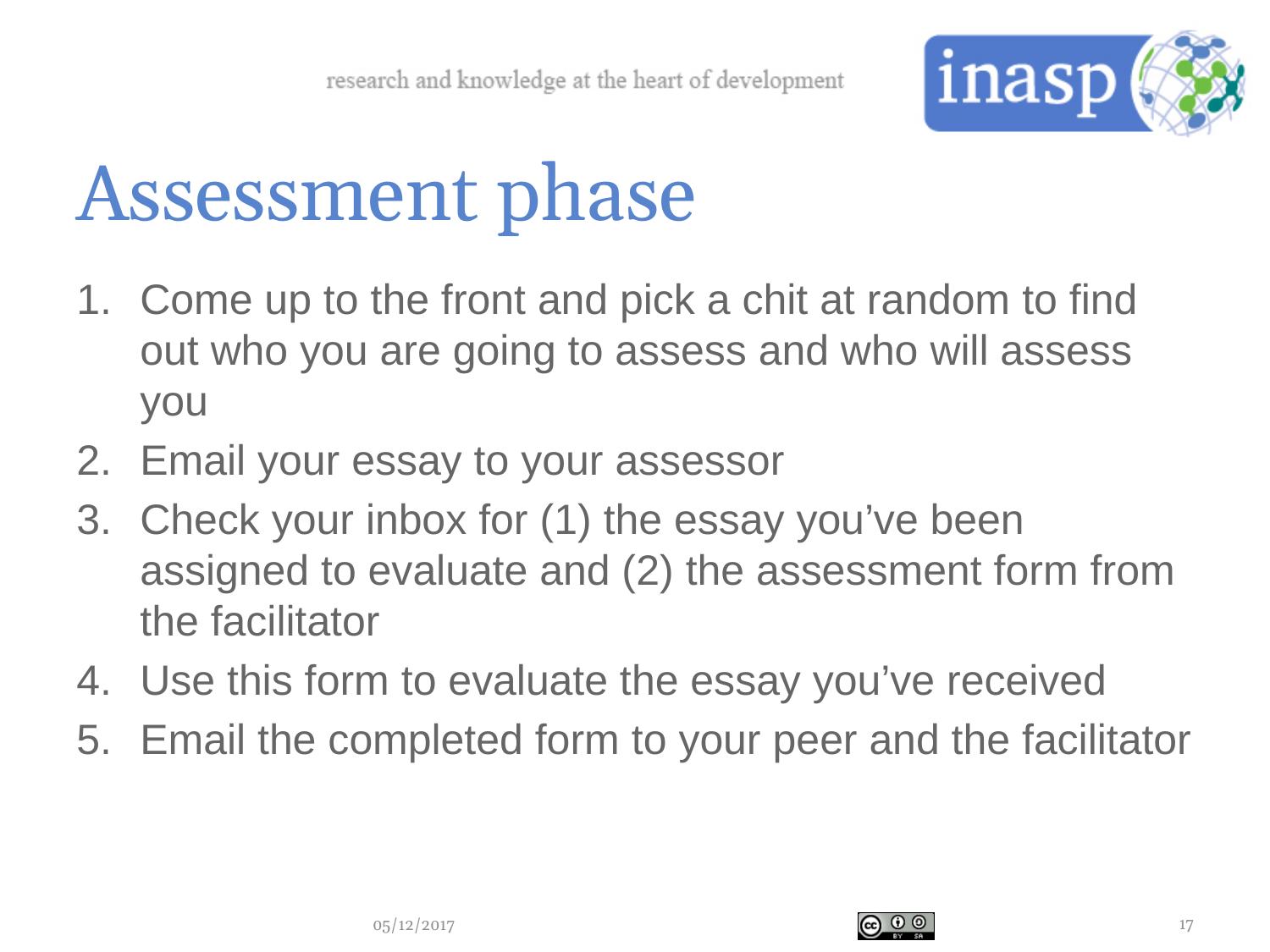

# Assessment phase
Come up to the front and pick a chit at random to find out who you are going to assess and who will assess you
Email your essay to your assessor
Check your inbox for (1) the essay you’ve been assigned to evaluate and (2) the assessment form from the facilitator
Use this form to evaluate the essay you’ve received
Email the completed form to your peer and the facilitator

05/12/2017

17